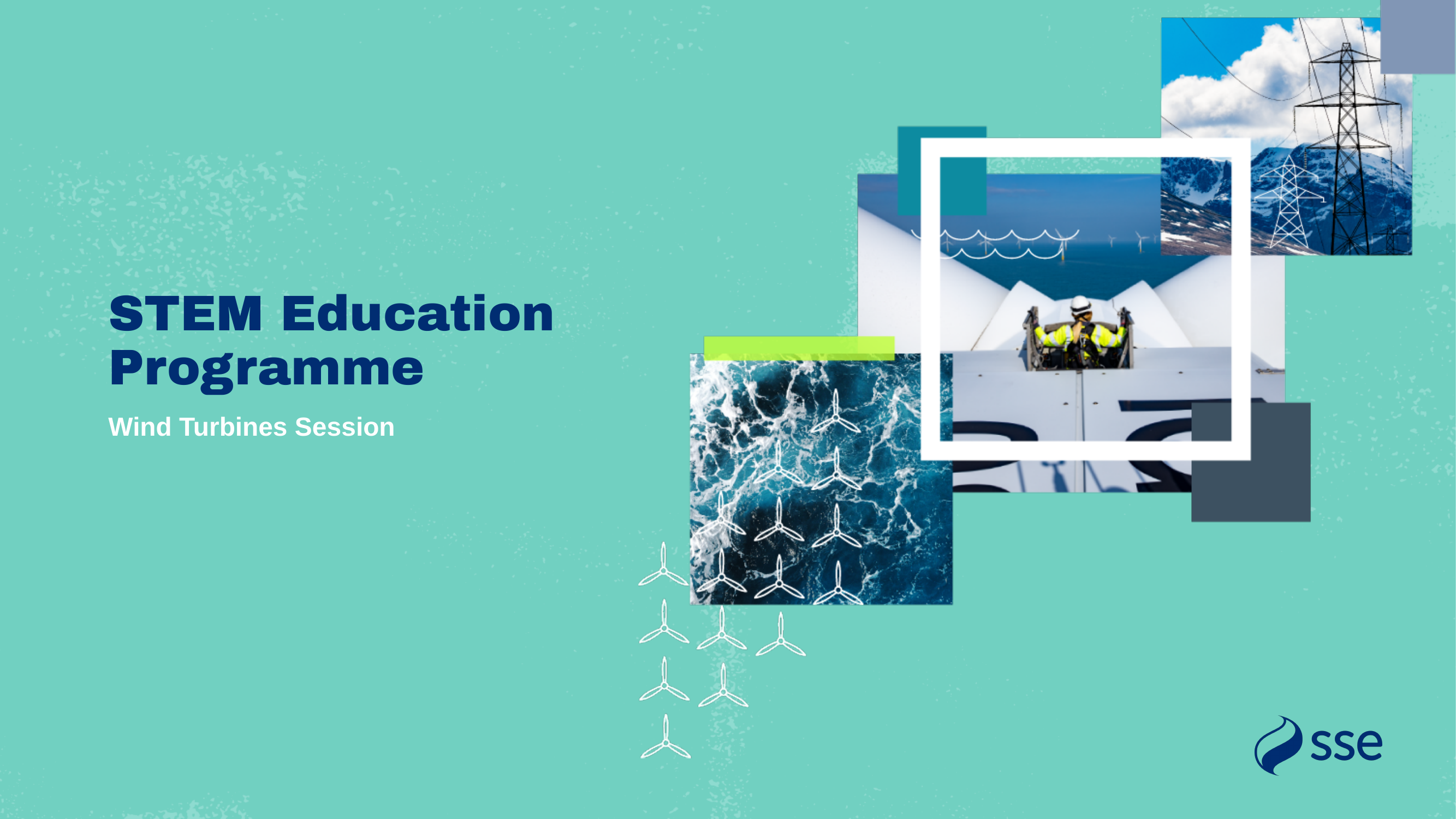

# STEM Education Programme
Wind Turbines Session